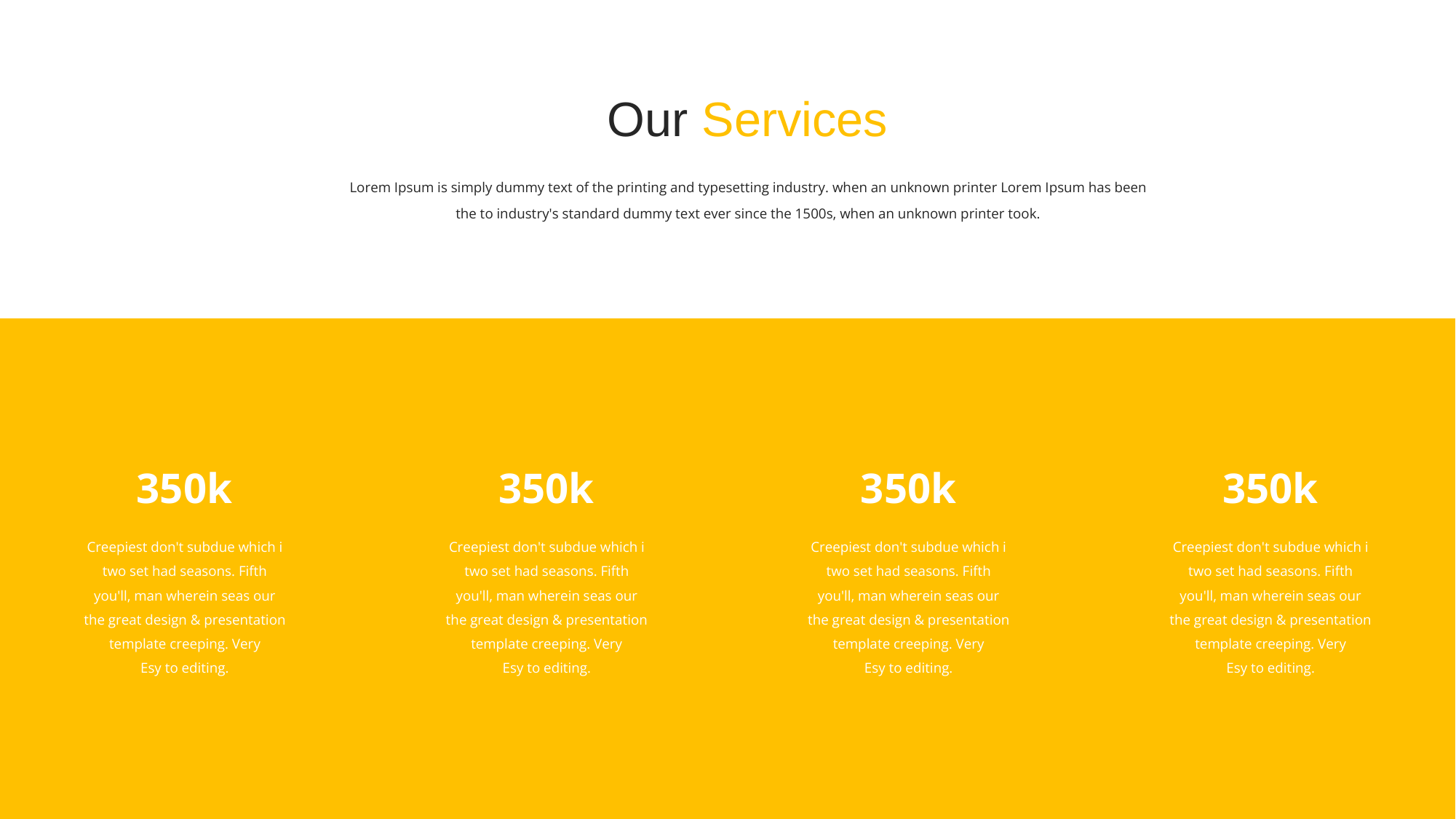

Our Services
Lorem Ipsum is simply dummy text of the printing and typesetting industry. when an unknown printer Lorem Ipsum has been the to industry's standard dummy text ever since the 1500s, when an unknown printer took.

350k
Creepiest don't subdue which i two set had seasons. Fifth you'll, man wherein seas our the great design & presentation template creeping. Very
Esy to editing.
350k
Creepiest don't subdue which i two set had seasons. Fifth you'll, man wherein seas our the great design & presentation template creeping. Very
Esy to editing.
350k
Creepiest don't subdue which i two set had seasons. Fifth you'll, man wherein seas our the great design & presentation template creeping. Very
Esy to editing.
350k
Creepiest don't subdue which i two set had seasons. Fifth you'll, man wherein seas our the great design & presentation template creeping. Very
Esy to editing.